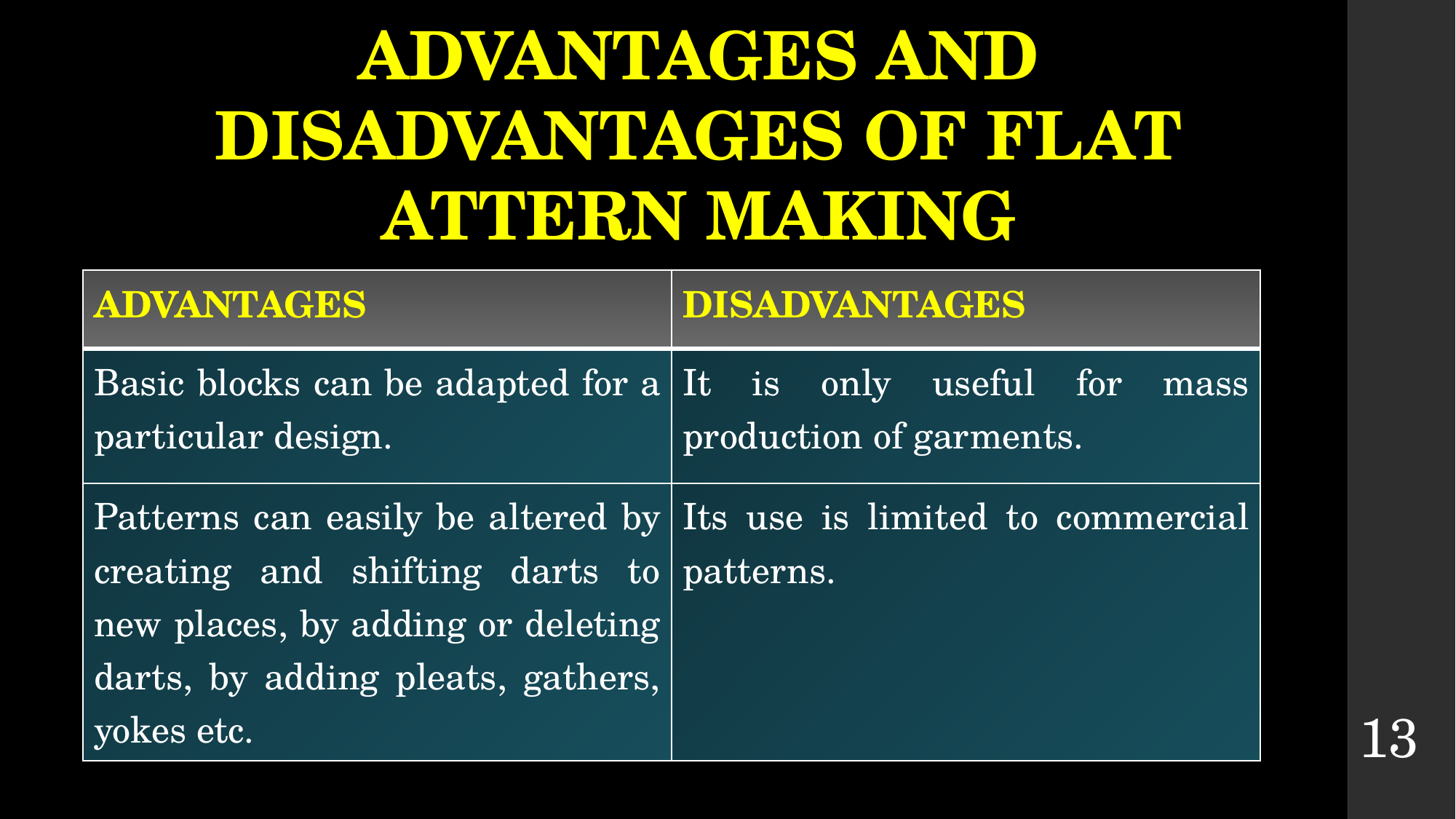

ADVANTAGES AND DISADVANTAGES OF FLAT ATTERN MAKING
| ADVANTAGES | DISADVANTAGES |
| --- | --- |
| Basic blocks can be adapted for a particular design. | It is only useful for mass production of garments. |
| Patterns can easily be altered by creating and shifting darts to new places, by adding or deleting darts, by adding pleats, gathers, yokes etc. | Its use is limited to commercial patterns. |
13